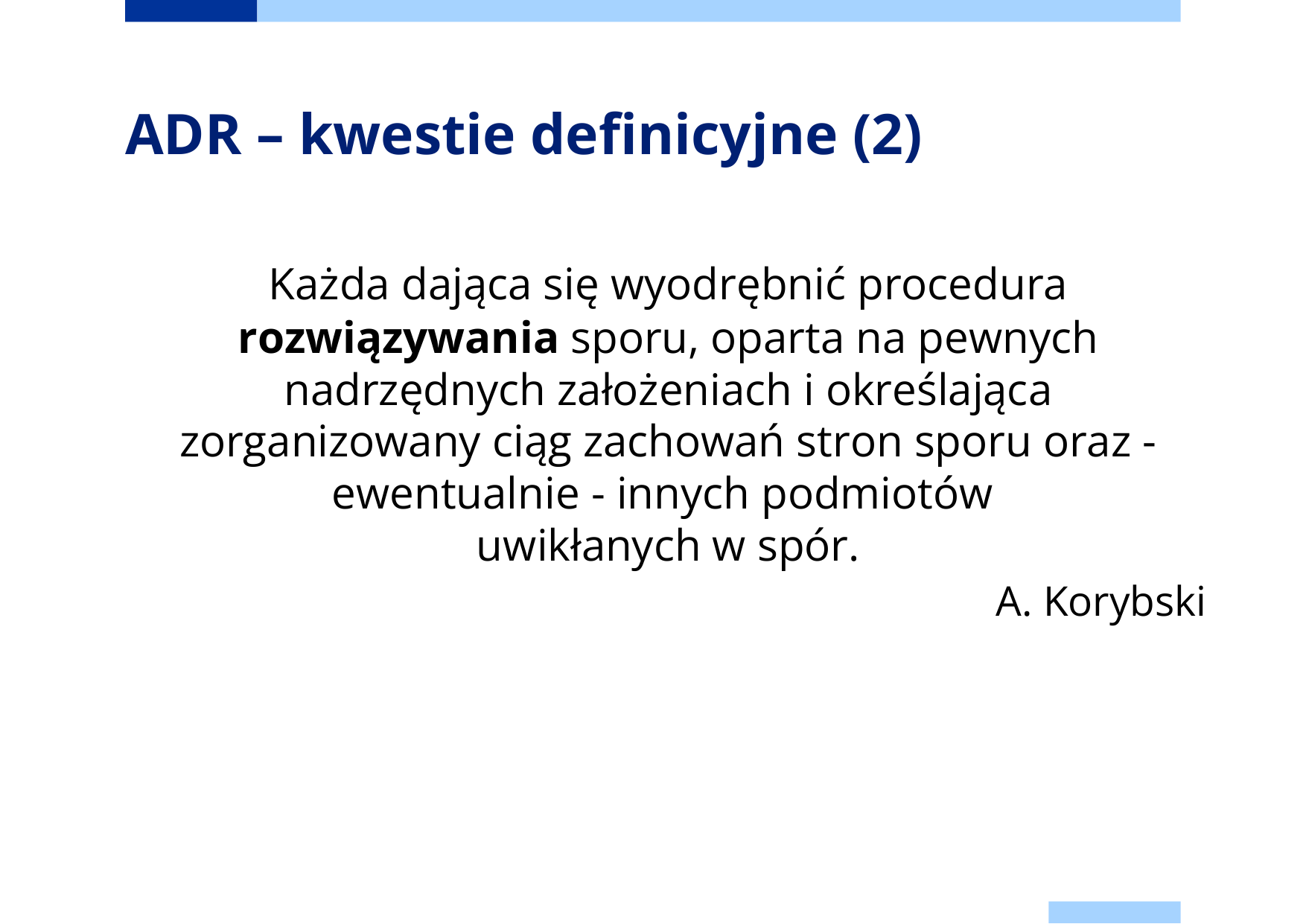

# ADR – kwestie definicyjne (2)
	Każda dająca się wyodrębnić procedura rozwiązywania sporu, oparta na pewnych nadrzędnych założeniach i określająca zorganizowany ciąg zachowań stron sporu oraz - ewentualnie - innych podmiotów
uwikłanych w spór.
A. Korybski